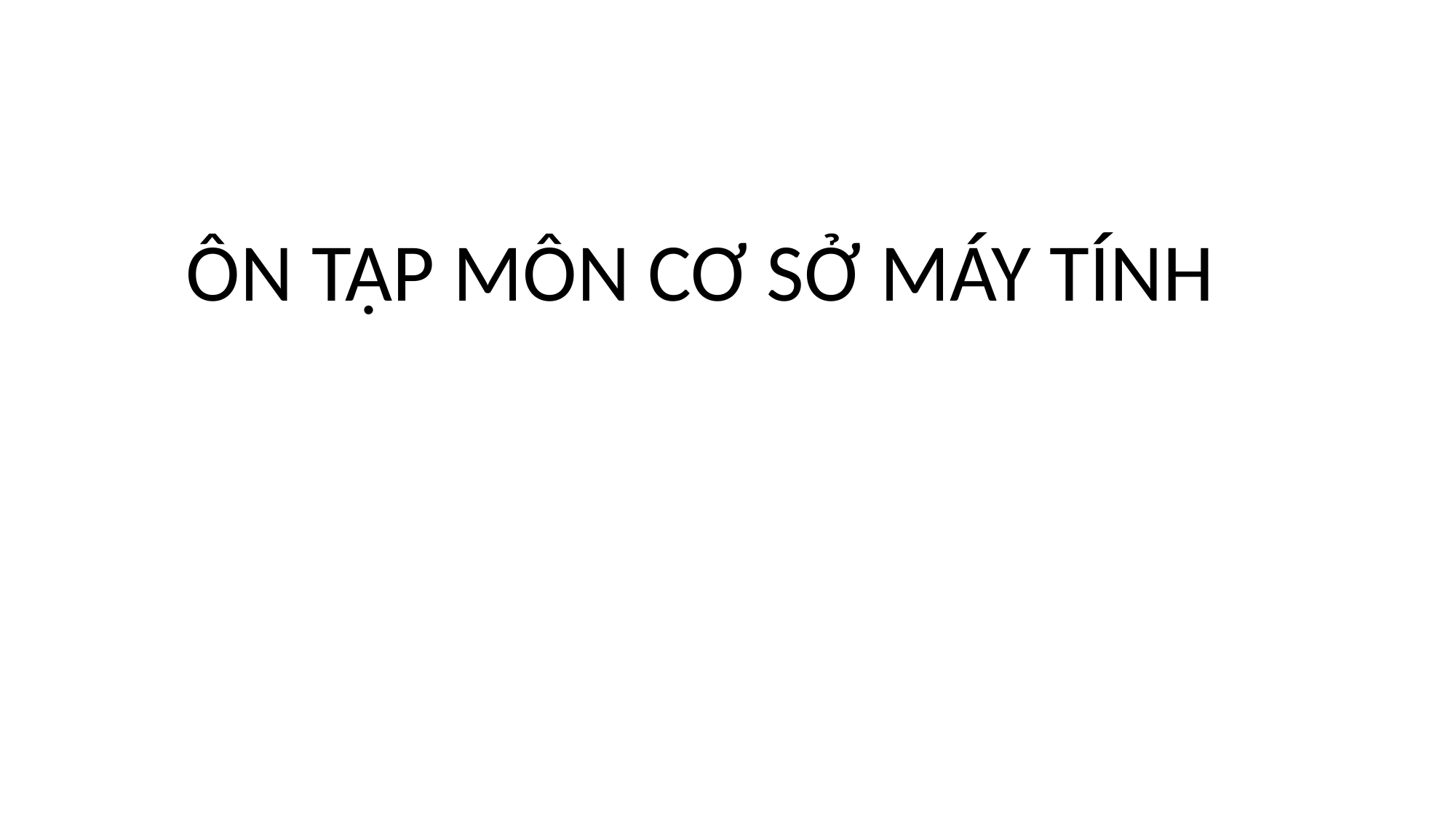

ÔN TẬP MÔN CƠ SỞ MÁY TÍNH
#